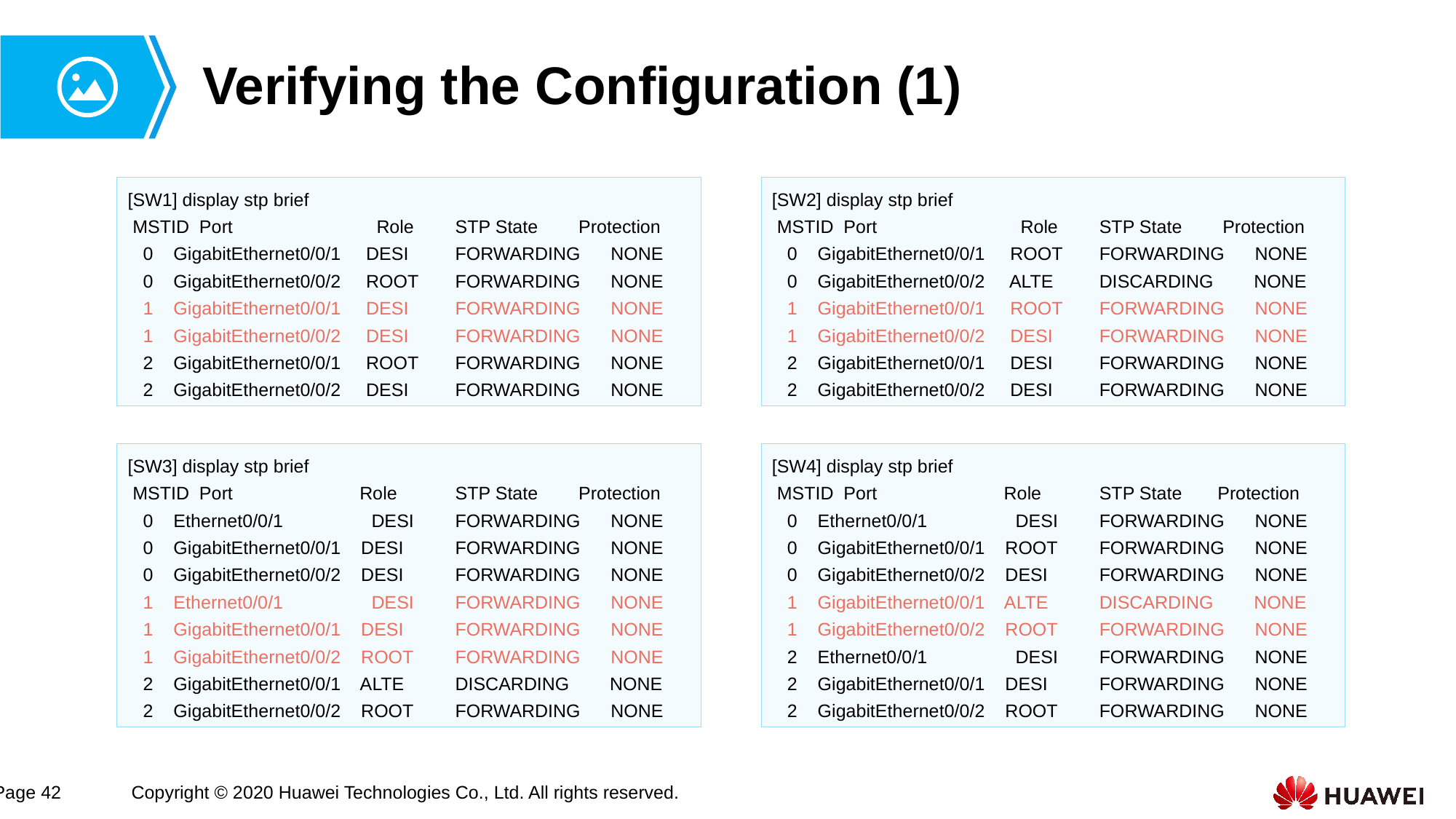

# Verifying the Configuration (1)
[SW1] display stp brief
 MSTID  Port		      Role	STP State        Protection
   0    GigabitEthernet0/0/1     DESI	FORWARDING      NONE
   0    GigabitEthernet0/0/2     ROOT	FORWARDING      NONE
   1    GigabitEthernet0/0/1     DESI	FORWARDING      NONE
   1    GigabitEthernet0/0/2     DESI	FORWARDING      NONE
   2    GigabitEthernet0/0/1     ROOT	FORWARDING      NONE
   2    GigabitEthernet0/0/2     DESI	FORWARDING      NONE
[SW2] display stp brief
 MSTID  Port		      Role	STP State        Protection
   0    GigabitEthernet0/0/1     ROOT	FORWARDING      NONE
   0    GigabitEthernet0/0/2     ALTE	DISCARDING        NONE
   1    GigabitEthernet0/0/1     ROOT	FORWARDING      NONE
   1    GigabitEthernet0/0/2     DESI	FORWARDING      NONE
   2    GigabitEthernet0/0/1     DESI	FORWARDING      NONE
   2    GigabitEthernet0/0/2     DESI	FORWARDING      NONE
[SW3] display stp brief
 MSTID  Port                         Role	STP State        Protection
   0    Ethernet0/0/1	     DESI	FORWARDING      NONE
   0    GigabitEthernet0/0/1    DESI	FORWARDING      NONE
   0    GigabitEthernet0/0/2    DESI	FORWARDING      NONE
   1    Ethernet0/0/1	     DESI	FORWARDING      NONE
   1    GigabitEthernet0/0/1    DESI	FORWARDING      NONE
   1    GigabitEthernet0/0/2    ROOT	FORWARDING      NONE
   2    GigabitEthernet0/0/1    ALTE	DISCARDING        NONE
   2    GigabitEthernet0/0/2    ROOT	FORWARDING      NONE
[SW4] display stp brief
 MSTID  Port                         Role	STP State       Protection
   0    Ethernet0/0/1	     DESI	FORWARDING      NONE
   0    GigabitEthernet0/0/1    ROOT	FORWARDING      NONE
   0    GigabitEthernet0/0/2    DESI	FORWARDING      NONE
   1    GigabitEthernet0/0/1    ALTE	DISCARDING        NONE
   1    GigabitEthernet0/0/2    ROOT	FORWARDING      NONE
   2    Ethernet0/0/1	     DESI	FORWARDING      NONE
   2    GigabitEthernet0/0/1    DESI	FORWARDING      NONE
   2    GigabitEthernet0/0/2    ROOT	FORWARDING      NONE